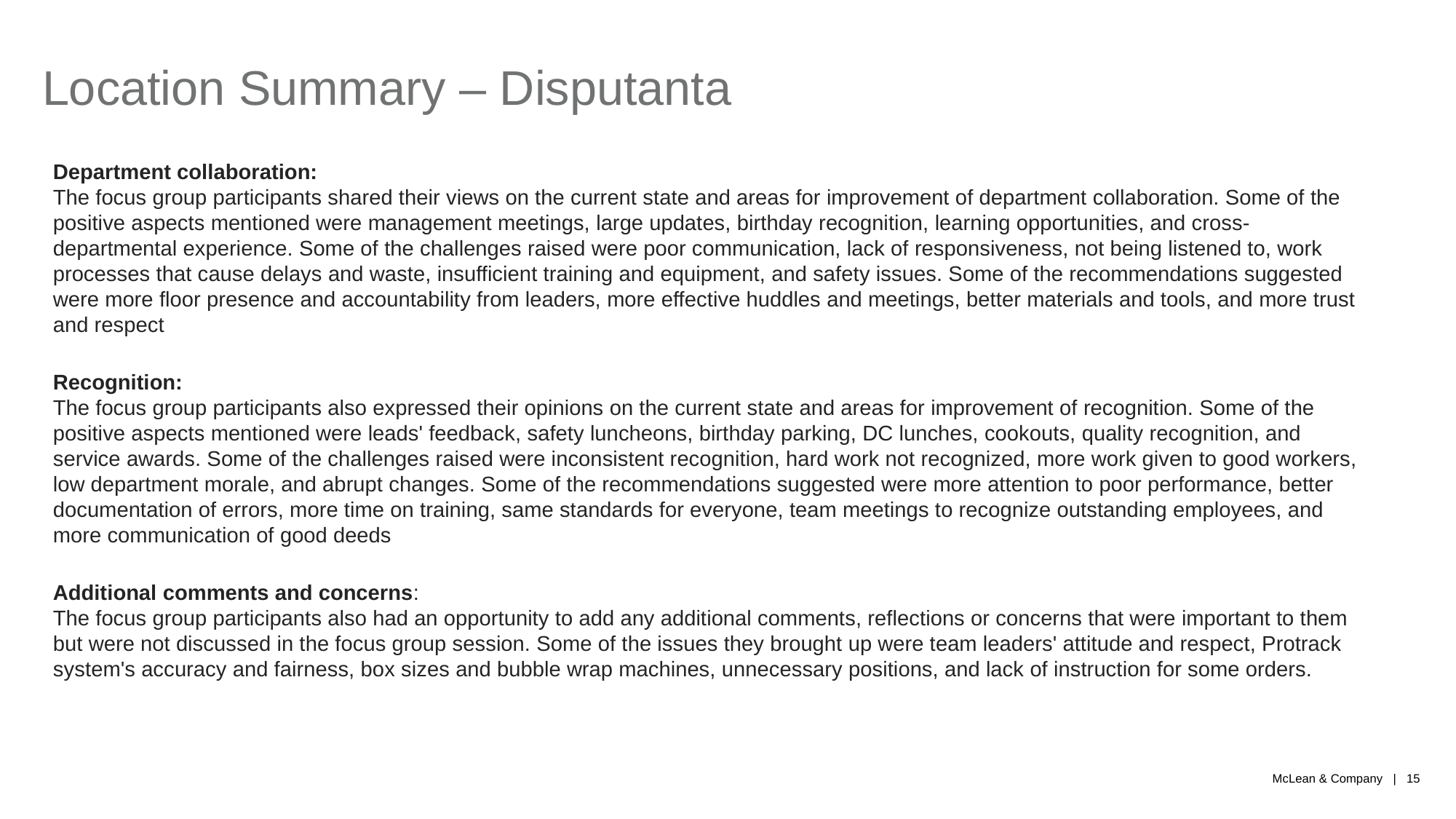

# Location Summary – Disputanta
Department collaboration:
The focus group participants shared their views on the current state and areas for improvement of department collaboration. Some of the positive aspects mentioned were management meetings, large updates, birthday recognition, learning opportunities, and cross-departmental experience. Some of the challenges raised were poor communication, lack of responsiveness, not being listened to, work processes that cause delays and waste, insufficient training and equipment, and safety issues. Some of the recommendations suggested were more floor presence and accountability from leaders, more effective huddles and meetings, better materials and tools, and more trust and respect
Recognition:
The focus group participants also expressed their opinions on the current state and areas for improvement of recognition. Some of the positive aspects mentioned were leads' feedback, safety luncheons, birthday parking, DC lunches, cookouts, quality recognition, and service awards. Some of the challenges raised were inconsistent recognition, hard work not recognized, more work given to good workers, low department morale, and abrupt changes. Some of the recommendations suggested were more attention to poor performance, better documentation of errors, more time on training, same standards for everyone, team meetings to recognize outstanding employees, and more communication of good deeds
Additional comments and concerns:
The focus group participants also had an opportunity to add any additional comments, reflections or concerns that were important to them but were not discussed in the focus group session. Some of the issues they brought up were team leaders' attitude and respect, Protrack system's accuracy and fairness, box sizes and bubble wrap machines, unnecessary positions, and lack of instruction for some orders.